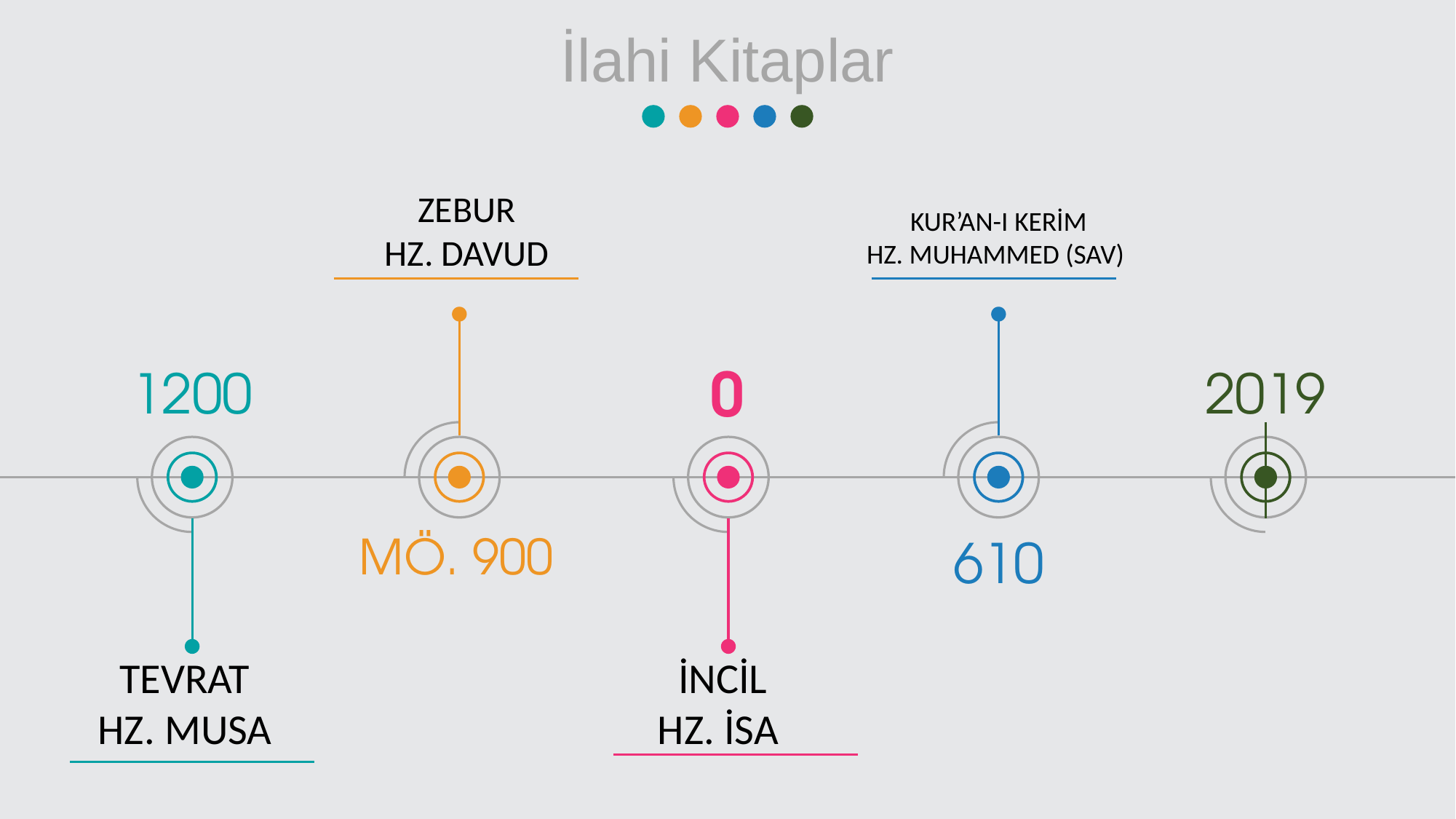

İlahi Kitaplar

ZEBUR
HZ. DAVUD
KUR’AN-I KERİM
HZ. MUHAMMED (SAV)

0
1200
2019

MÖ. 900
610

TEVRAT
HZ. MUSA
İNCİL
HZ. İSA